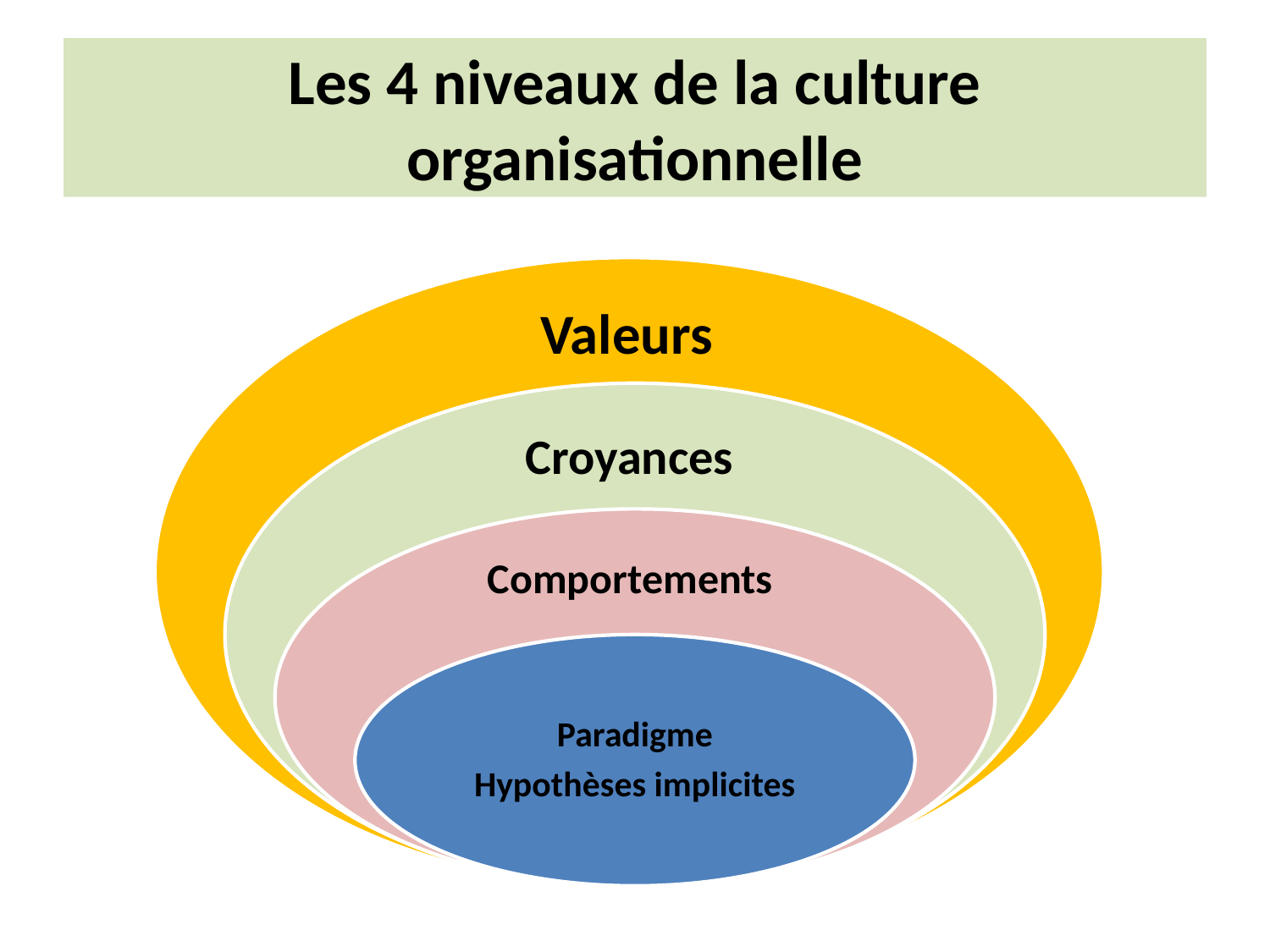

# Les 4 niveaux de la culture organisationnelle
Valeurs
Croyances
Comportements
Paradigme
Hypothèses implicites